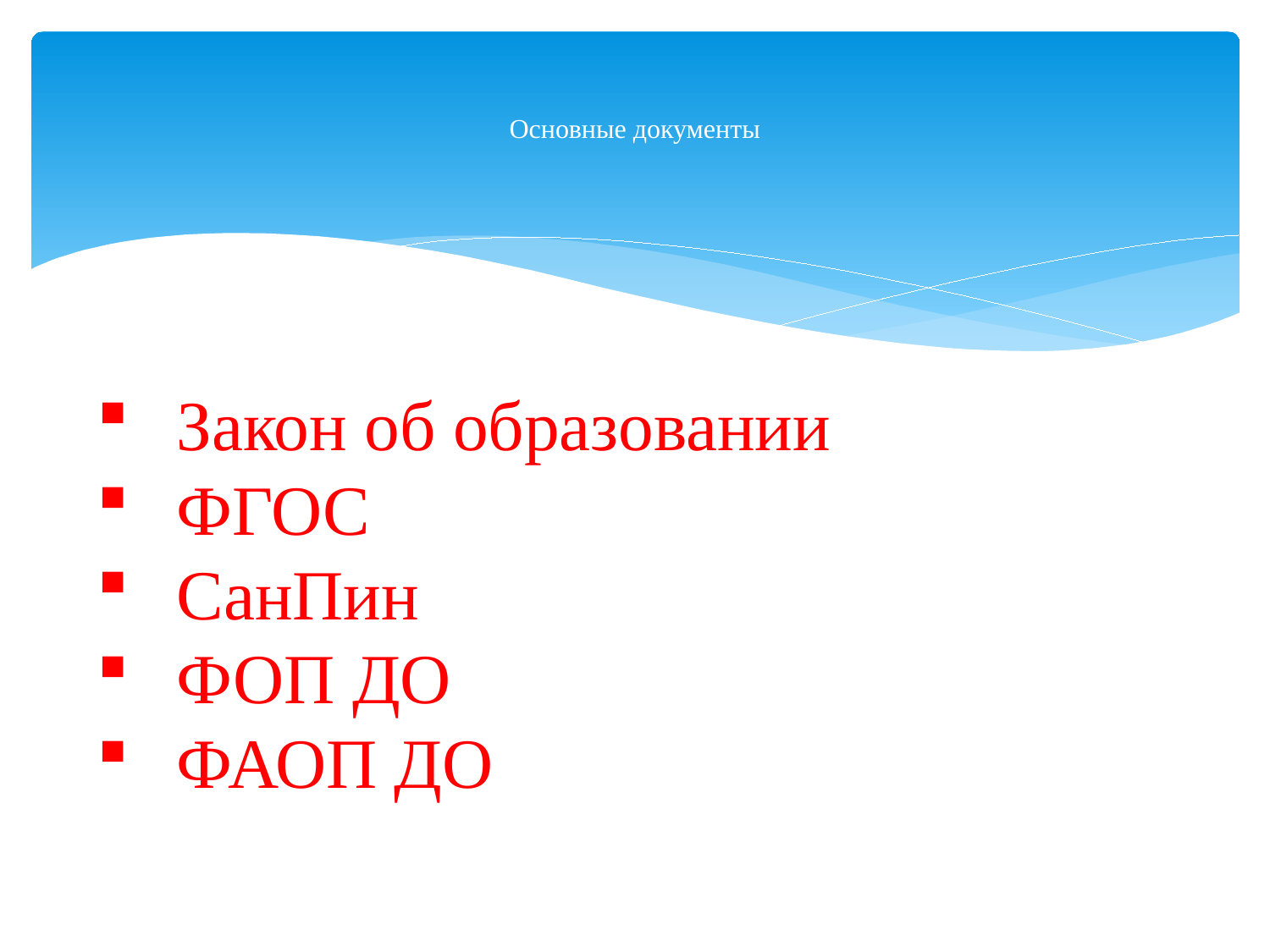

# Основные документы
Закон об образовании
ФГОС
СанПин
ФОП ДО
ФАОП ДО